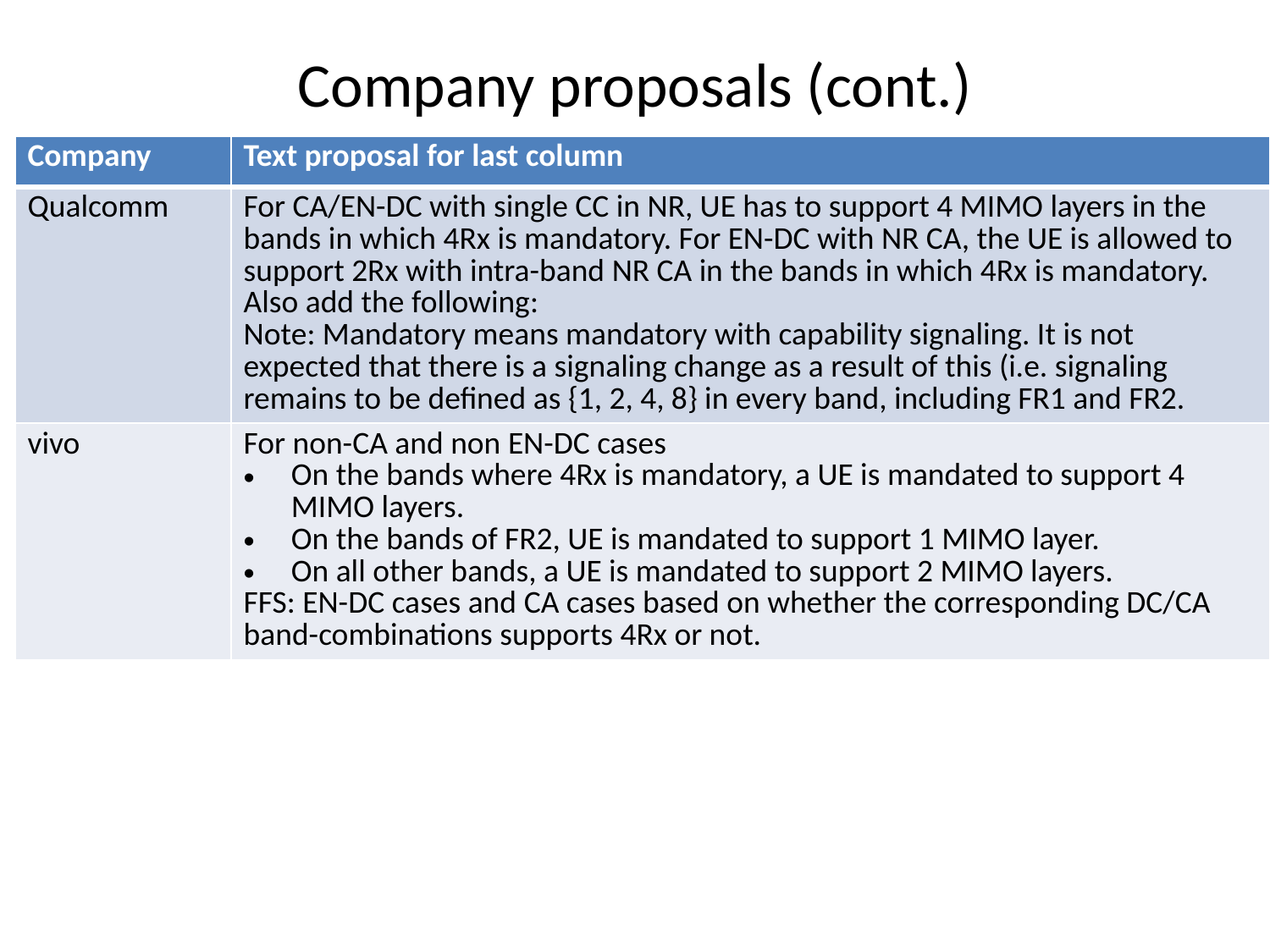

# Company proposals (cont.)
| Company | Text proposal for last column |
| --- | --- |
| Qualcomm | For CA/EN-DC with single CC in NR, UE has to support 4 MIMO layers in the bands in which 4Rx is mandatory. For EN-DC with NR CA, the UE is allowed to support 2Rx with intra-band NR CA in the bands in which 4Rx is mandatory. Also add the following: Note: Mandatory means mandatory with capability signaling. It is not expected that there is a signaling change as a result of this (i.e. signaling remains to be defined as {1, 2, 4, 8} in every band, including FR1 and FR2. |
| vivo | For non-CA and non EN-DC cases On the bands where 4Rx is mandatory, a UE is mandated to support 4 MIMO layers. On the bands of FR2, UE is mandated to support 1 MIMO layer. On all other bands, a UE is mandated to support 2 MIMO layers. FFS: EN-DC cases and CA cases based on whether the corresponding DC/CA band-combinations supports 4Rx or not. |